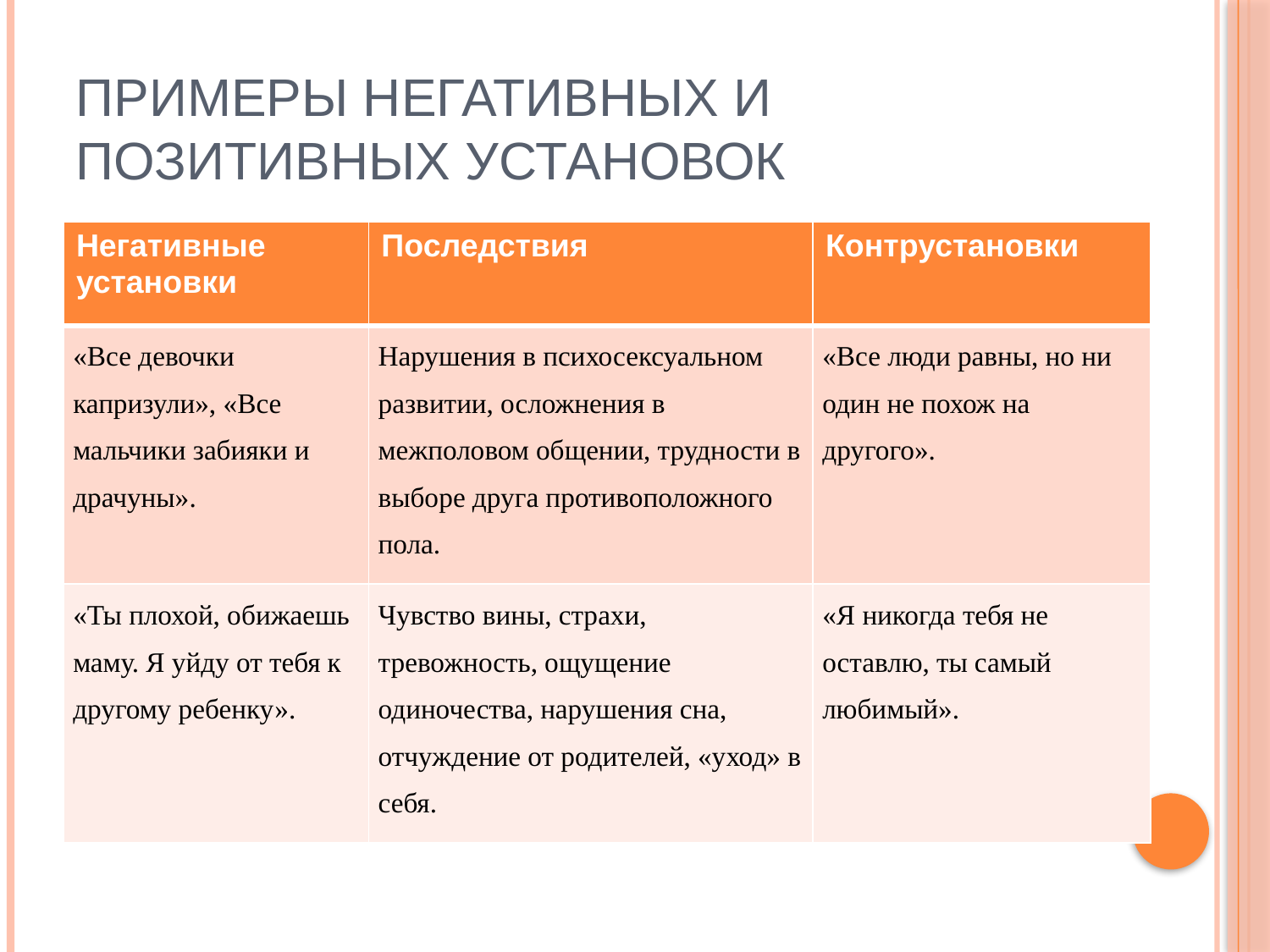

# Примеры негативных и позитивных установок
| Негативные установки | Последствия | Контрустановки |
| --- | --- | --- |
| «Все девочки капризули», «Все мальчики забияки и драчуны». | Нарушения в психосексуальном развитии, осложнения в межполовом общении, трудности в выборе друга противоположного пола. | «Все люди равны, но ни один не похож на другого». |
| «Ты плохой, обижаешь маму. Я уйду от тебя к другому ребенку». | Чувство вины, страхи, тревожность, ощущение одиночества, нарушения сна, отчуждение от родителей, «уход» в себя. | «Я никогда тебя не оставлю, ты самый любимый». |